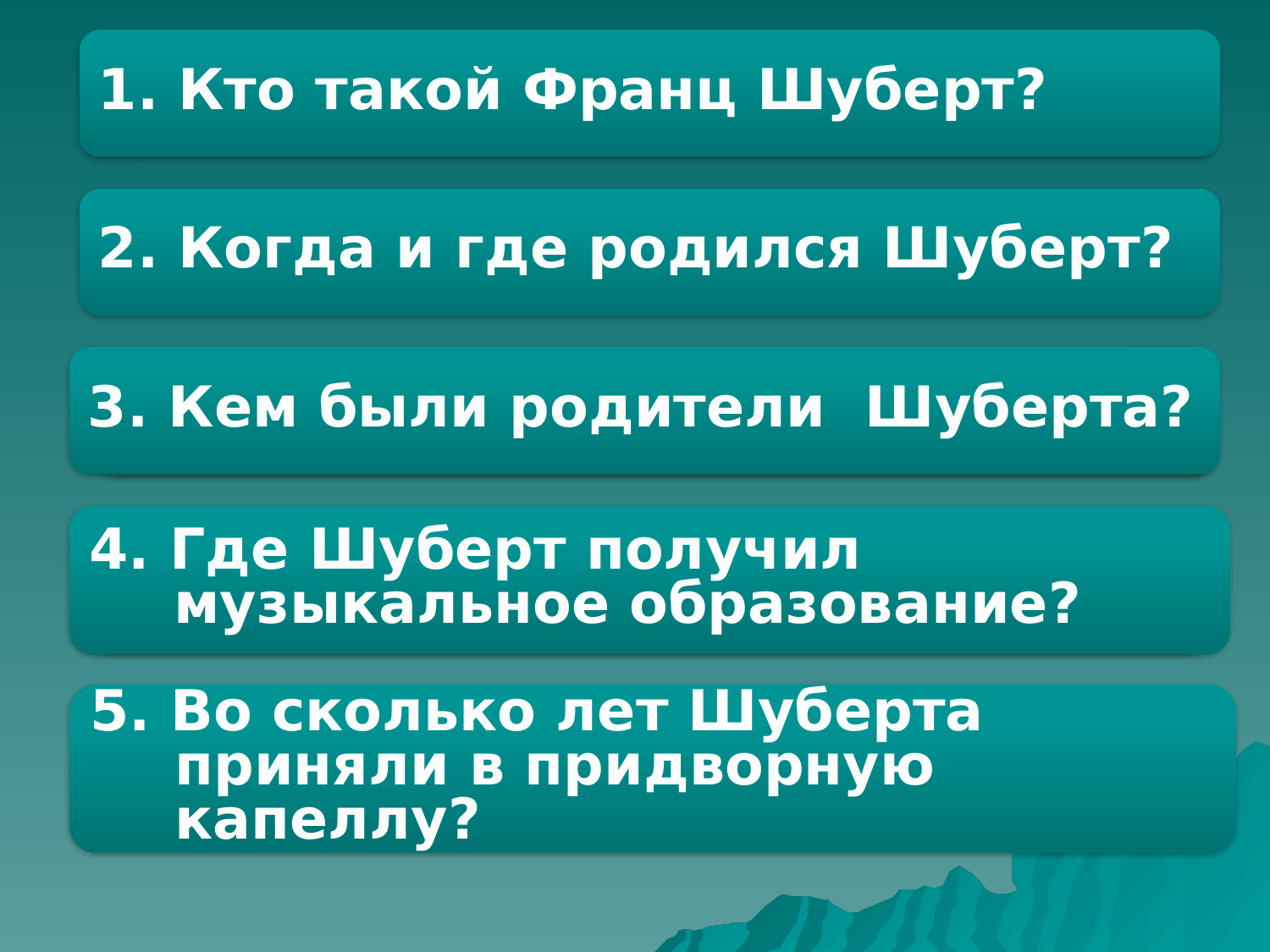

1. Кто такой Франц Шуберт?
Австрийский композитор
2. Когда и где родился Шуберт?
31 января 1797 г. в Австрии
3. Кем были родители  Шуберта?
Школьный учитель и дочь слесаря
4. Где Шуберт получил музыкальное образование?
В церковно-певческой школе - конвикте
5. Во сколько лет Шуберта приняли в придворную капеллу?
В возрасте одиннадцати лет